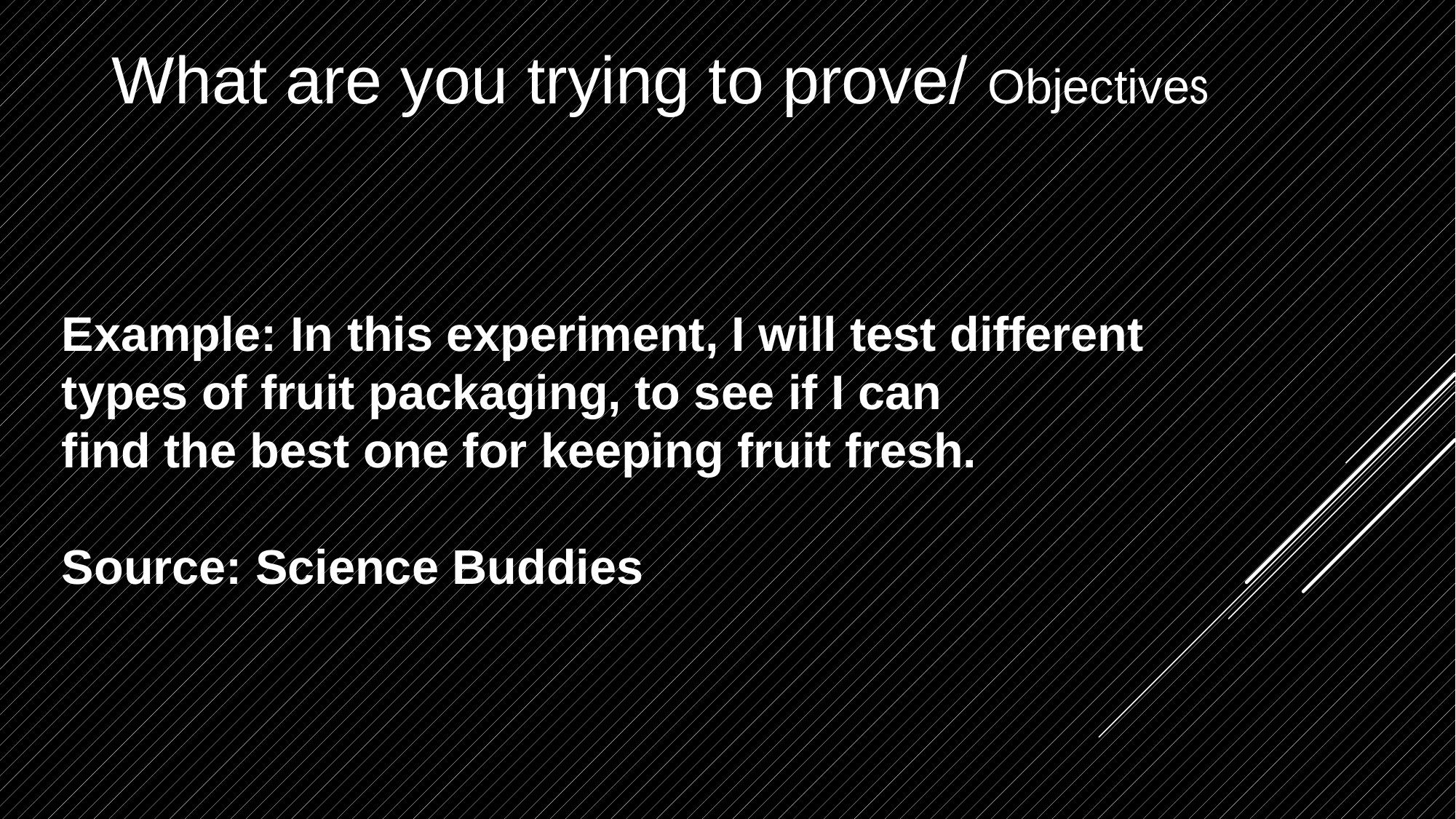

What are you trying to prove/ Objectives

Example: In this experiment, I will test different types of fruit packaging, to see if I can
find the best one for keeping fruit fresh.

Source: Science Buddies